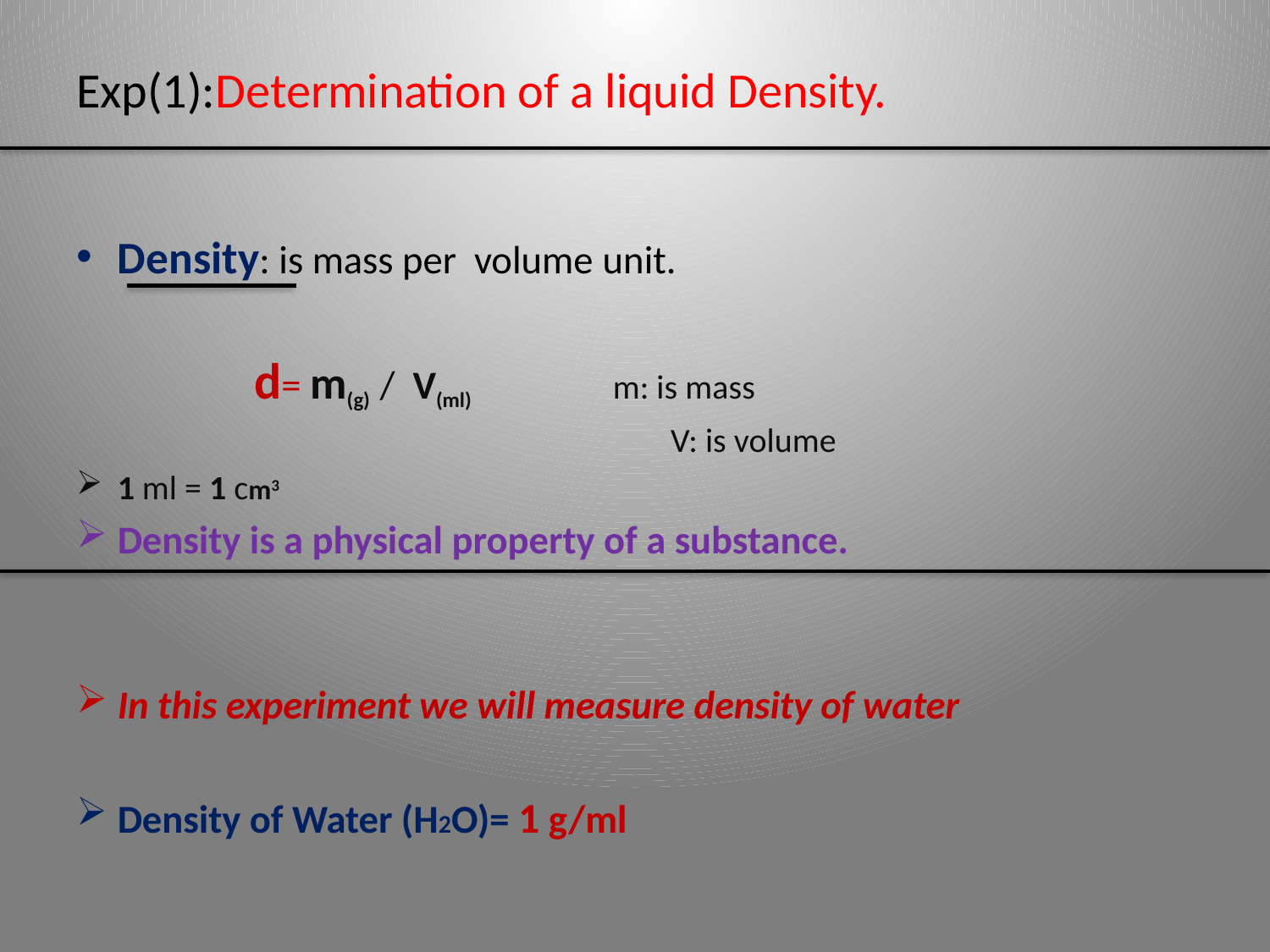

# Exp(1):Determination of a liquid Density.
Density: is mass per  volume unit.

                    d= m(g)  /  V(ml)                             m: is mass
                                                                              V: is volume
1 ml = 1 cm3
Density is a physical property of a substance.

In this experiment we will measure density of water

Density of Water (H2O)= 1 g/ml